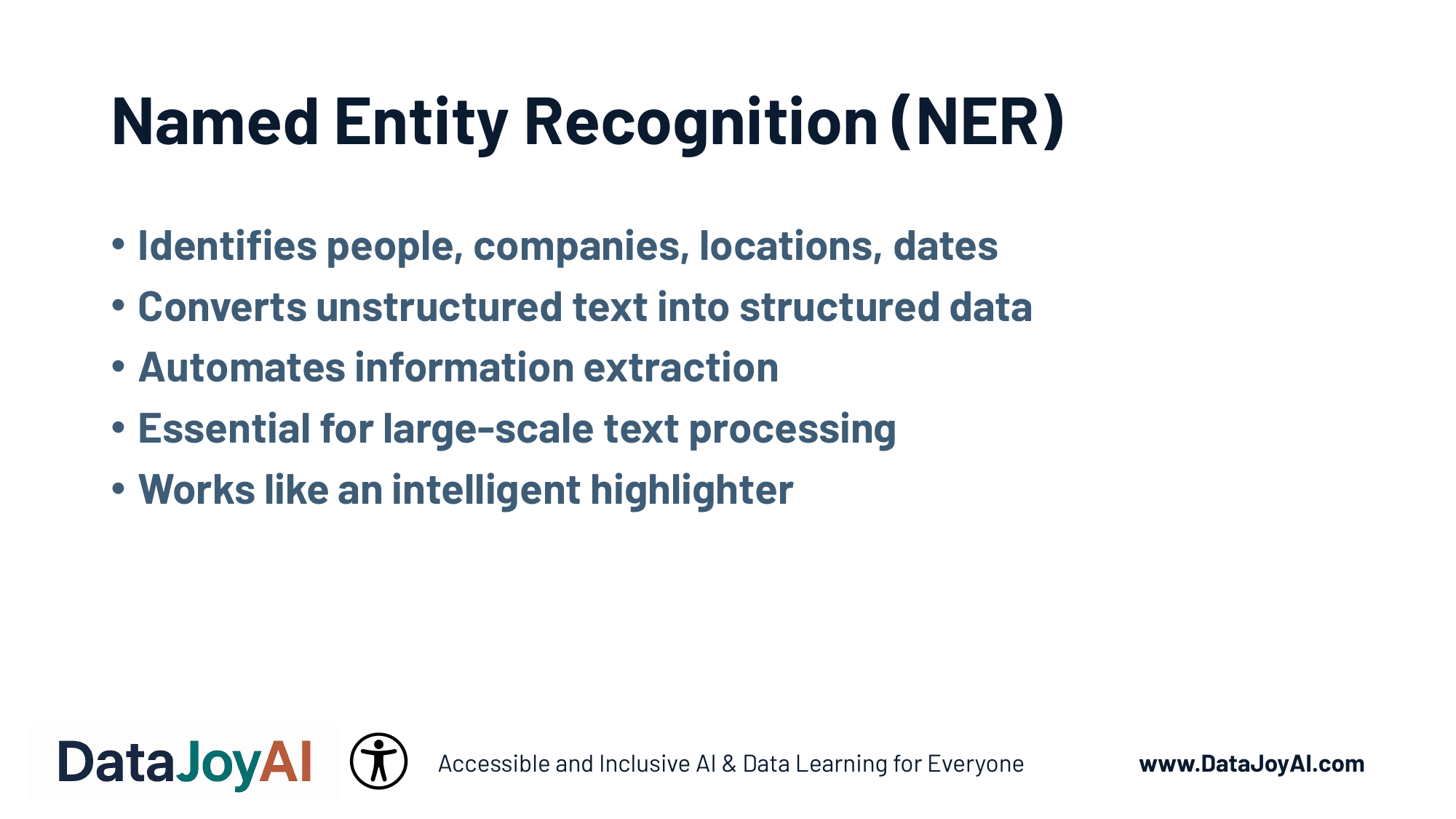

# Named Entity Recognition (NER)
Identifies people, companies, locations, dates
Converts unstructured text into structured data
Automates information extraction
Essential for large-scale text processing
Works like an intelligent highlighter